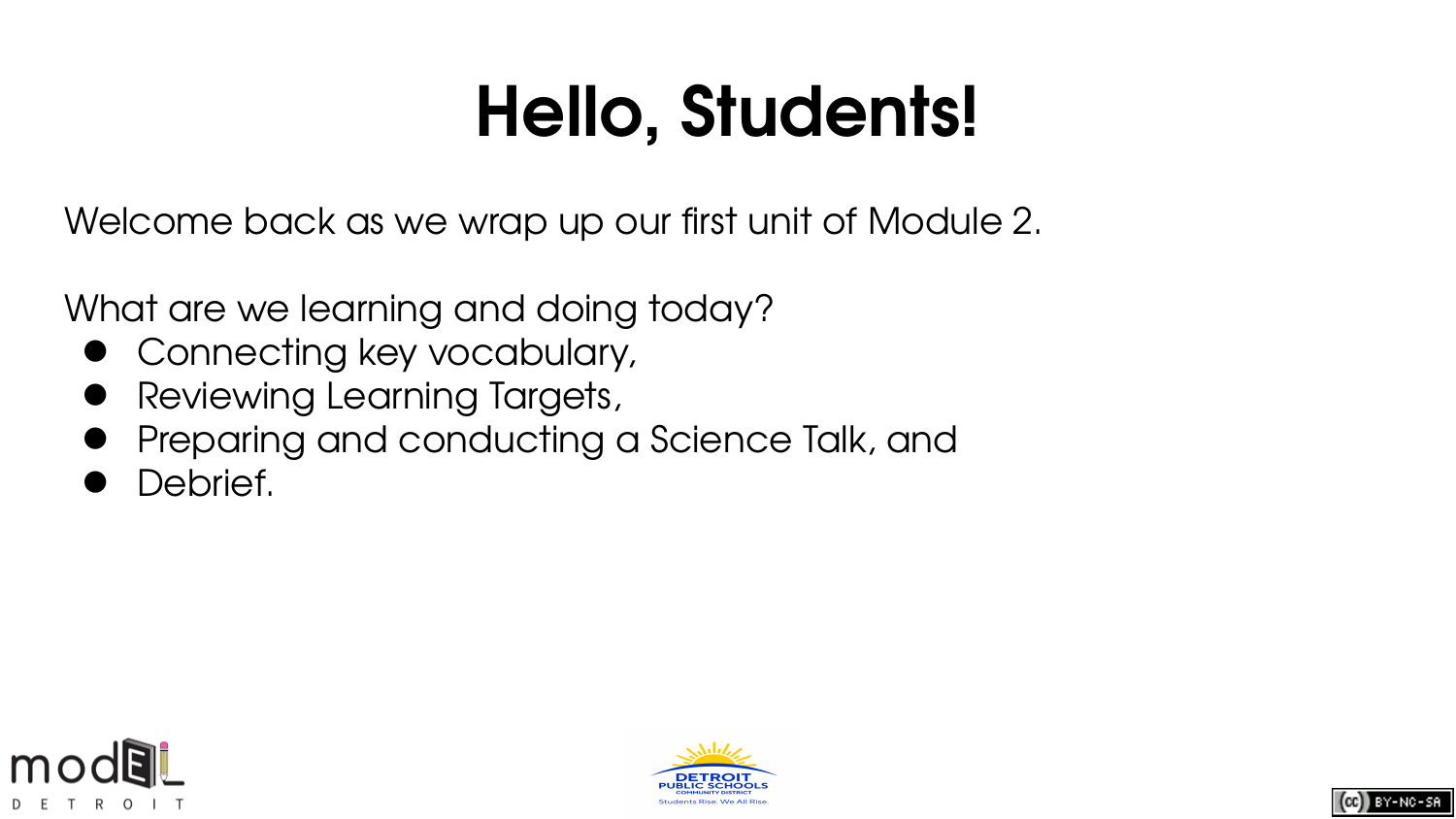

# Hello, Students!
Welcome back as we wrap up our first unit of Module 2.

What are we learning and doing today?
Connecting key vocabulary,
Reviewing Learning Targets,
Preparing and conducting a Science Talk, and
Debrief.